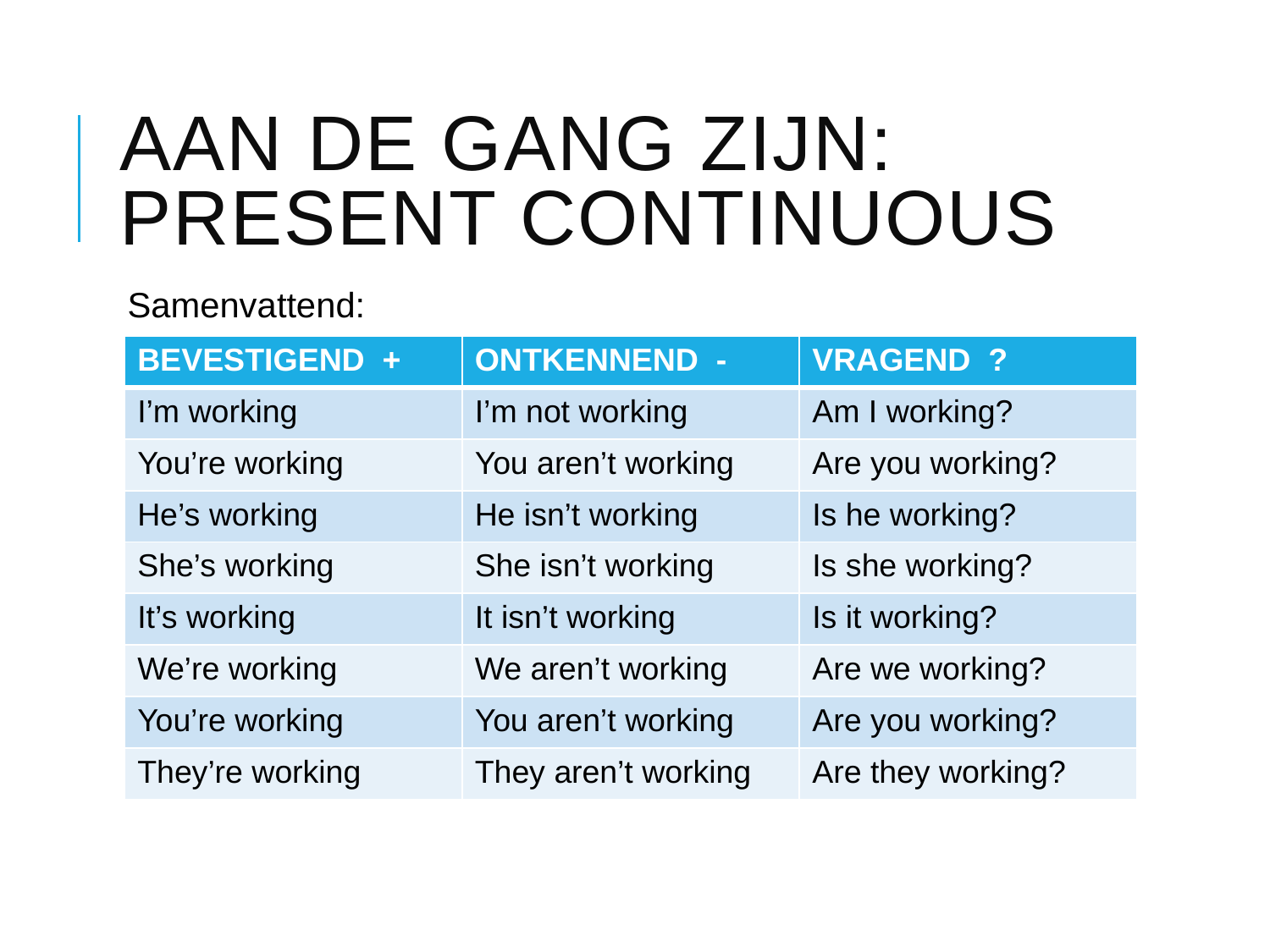

# Aan de gang zijn: Present Continuous
Samenvattend:
| BEVESTIGEND + | ONTKENNEND - | VRAGEND ? |
| --- | --- | --- |
| I’m working | I’m not working | Am I working? |
| You’re working | You aren’t working | Are you working? |
| He’s working | He isn’t working | Is he working? |
| She’s working | She isn’t working | Is she working? |
| It’s working | It isn’t working | Is it working? |
| We’re working | We aren’t working | Are we working? |
| You’re working | You aren’t working | Are you working? |
| They’re working | They aren’t working | Are they working? |